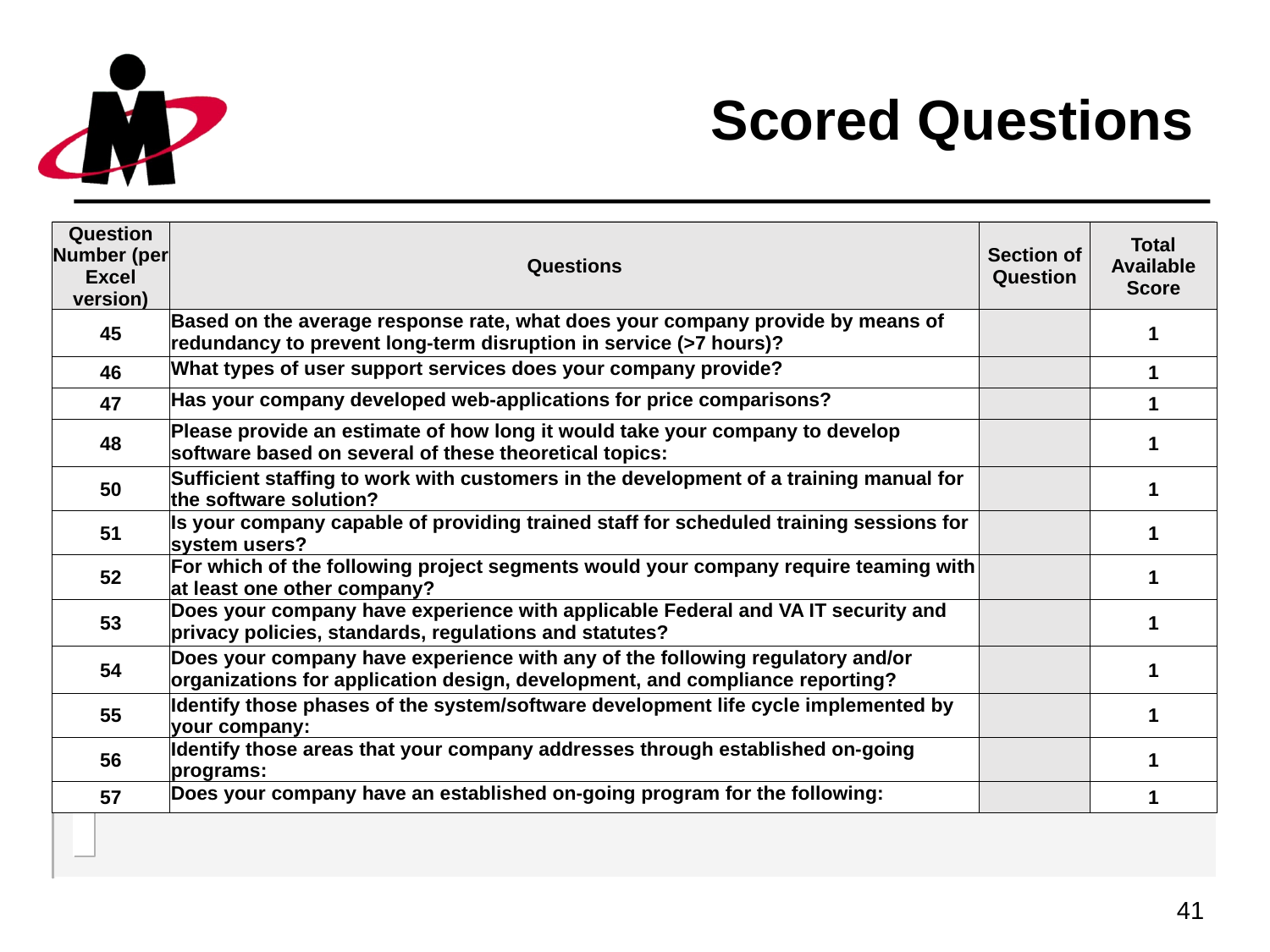

# Scored Questions
| Question Number (per Excel version) | Questions | Section of Question | Total Available Score |
| --- | --- | --- | --- |
| 45 | Based on the average response rate, what does your company provide by means of redundancy to prevent long-term disruption in service (>7 hours)? |  | 1 |
| 46 | What types of user support services does your company provide? |  | 1 |
| 47 | Has your company developed web-applications for price comparisons? |  | 1 |
| 48 | Please provide an estimate of how long it would take your company to develop software based on several of these theoretical topics: |  | 1 |
| 50 | Sufficient staffing to work with customers in the development of a training manual for the software solution? |  | 1 |
| 51 | Is your company capable of providing trained staff for scheduled training sessions for system users? |  | 1 |
| 52 | For which of the following project segments would your company require teaming with at least one other company? |  | 1 |
| 53 | Does your company have experience with applicable Federal and VA IT security and privacy policies, standards, regulations and statutes? |  | 1 |
| 54 | Does your company have experience with any of the following regulatory and/or organizations for application design, development, and compliance reporting? |  | 1 |
| 55 | Identify those phases of the system/software development life cycle implemented by your company: |  | 1 |
| 56 | Identify those areas that your company addresses through established on-going programs: |  | 1 |
| 57 | Does your company have an established on-going program for the following: |  | 1 |
41